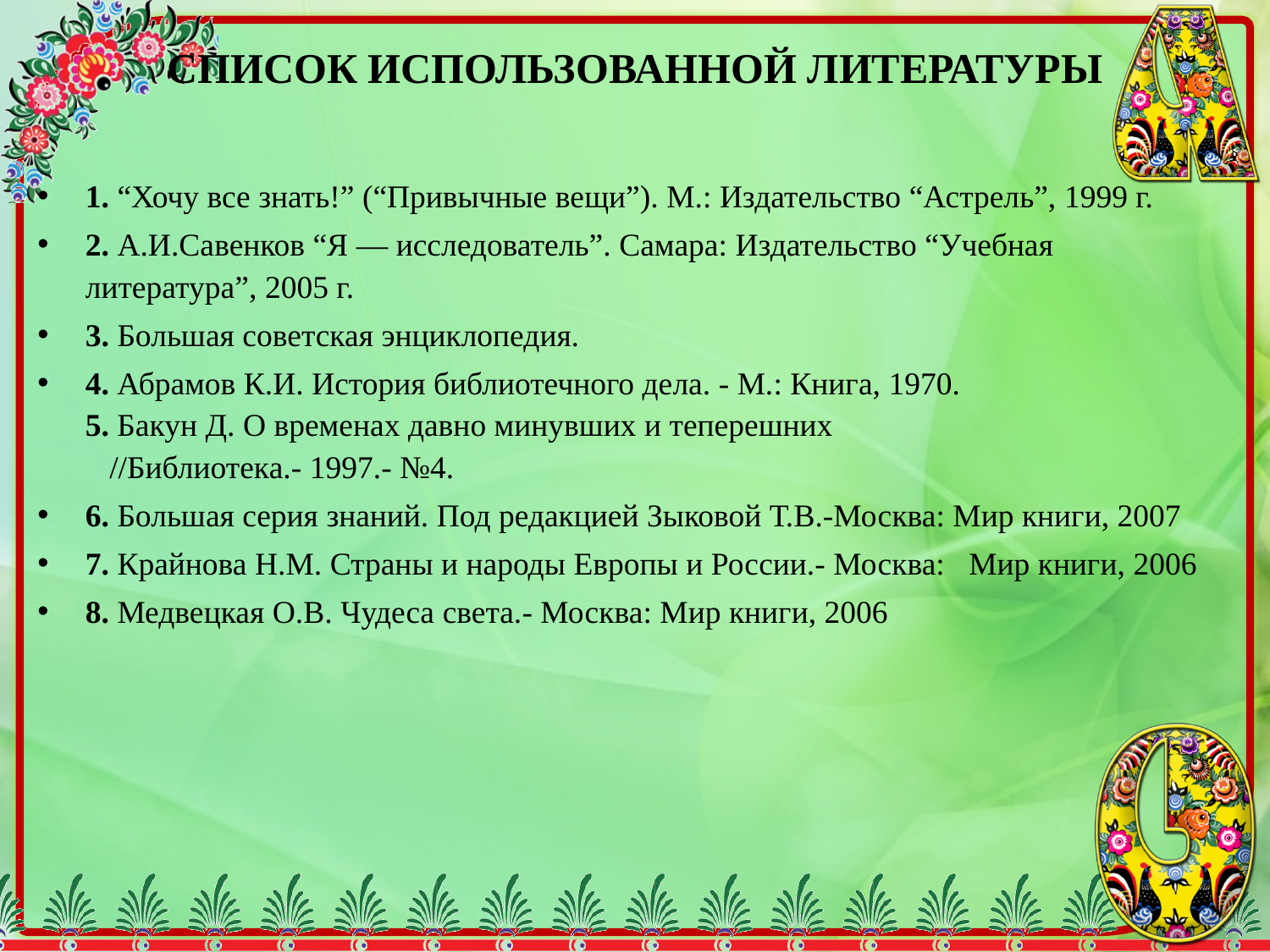

# СПИСОК ИСПОЛЬЗОВАННОЙ ЛИТЕРАТУРЫ
1. “Хочу все знать!” (“Привычные вещи”). М.: Издательство “Астрель”, 1999 г.
2. А.И.Савенков “Я — исследователь”. Самара: Издательство “Учебная литература”, 2005 г.
3. Большая советская энциклопедия.
4. Абрамов К.И. История библиотечного дела. - М.: Книга, 1970.
5. Бакун Д. О временах давно минувших и теперешних
   //Библиотека.- 1997.- №4.
6. Большая серия знаний. Под редакцией Зыковой Т.В.-Москва: Мир книги, 2007
7. Крайнова Н.М. Страны и народы Европы и России.- Москва:   Мир книги, 2006
8. Медвецкая О.В. Чудеса света.- Москва: Мир книги, 2006